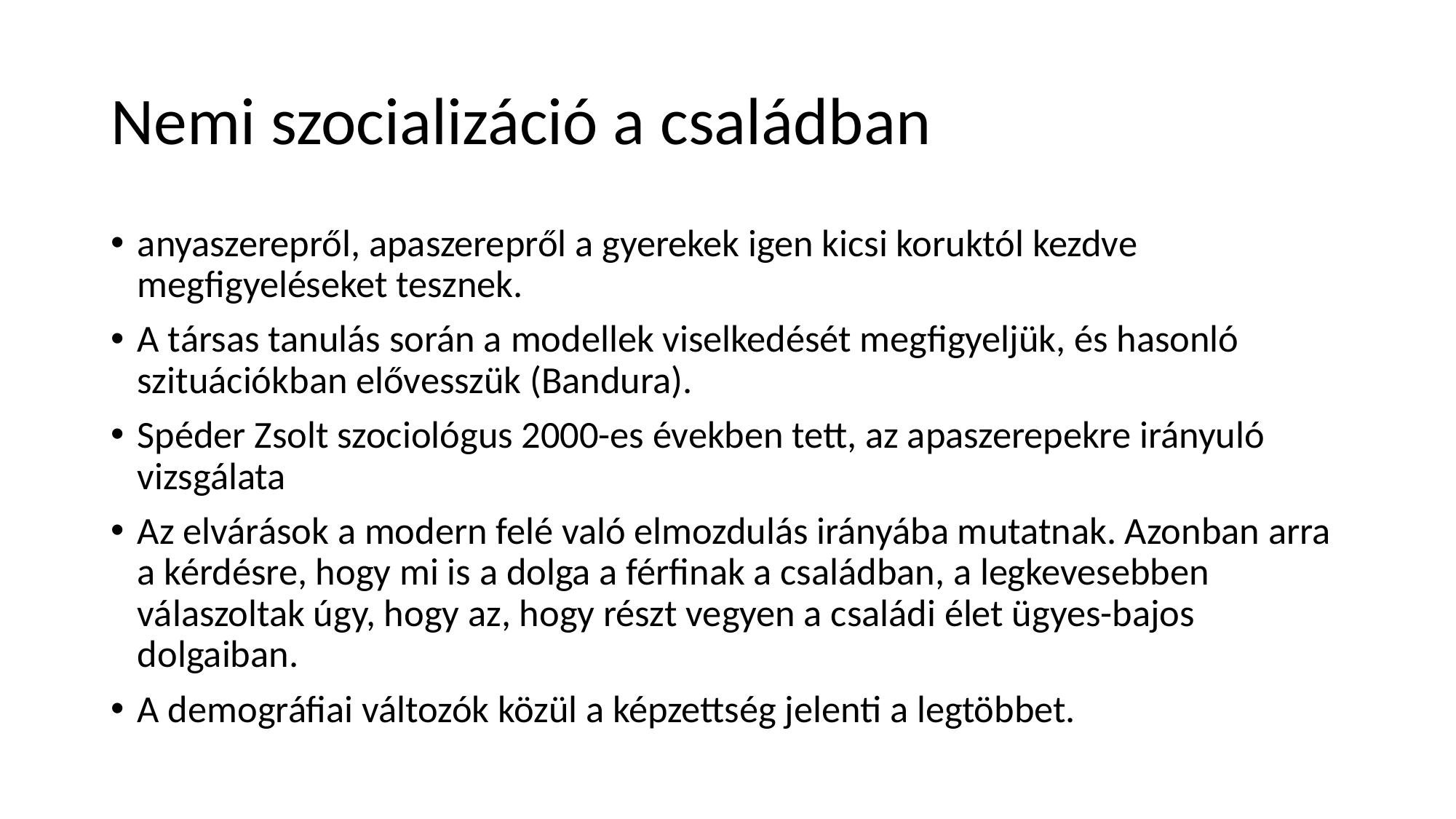

# Nemi szocializáció a családban
anyaszerepről, apaszerepről a gyerekek igen kicsi koruktól kezdve megfigyeléseket tesznek.
A társas tanulás során a modellek viselkedését megfigyeljük, és hasonló szituációkban elővesszük (Bandura).
Spéder Zsolt szociológus 2000-es években tett, az apaszerepekre irányuló vizsgálata
Az elvárások a modern felé való elmozdulás irányába mutatnak. Azonban arra a kérdésre, hogy mi is a dolga a férfinak a családban, a legkevesebben válaszoltak úgy, hogy az, hogy részt vegyen a családi élet ügyes-bajos dolgaiban.
A demográfiai változók közül a képzettség jelenti a legtöbbet.